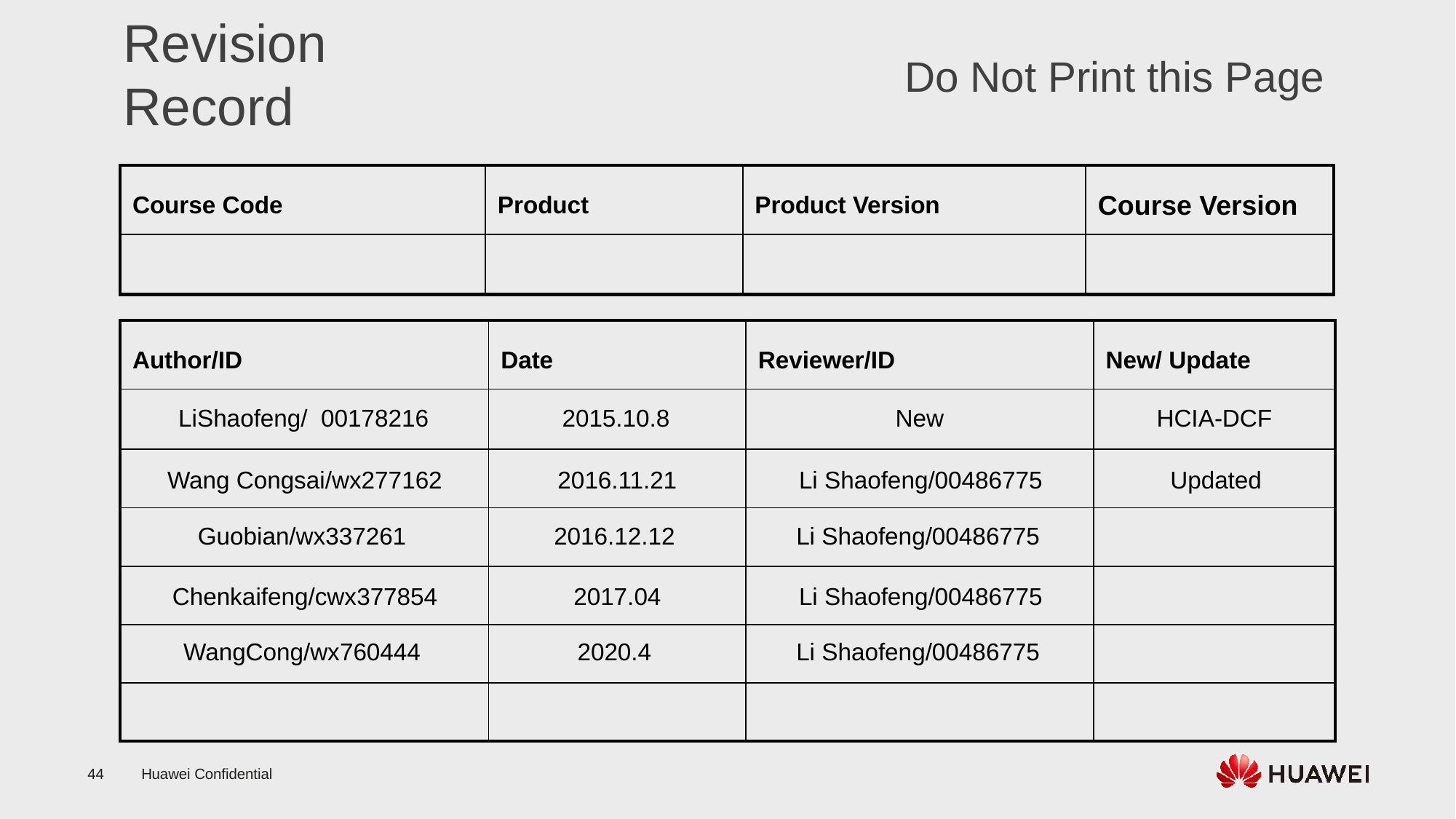

LiShaofeng/  00178216
2015.10.8
New
HCIA-DCF
Wang Congsai/wx277162
2016.11.21
Li Shaofeng/00486775
Updated
Guobian/wx337261
2016.12.12
Li Shaofeng/00486775

Chenkaifeng/cwx377854
2017.04
Li Shaofeng/00486775

WangCong/wx760444
2020.4
Li Shaofeng/00486775